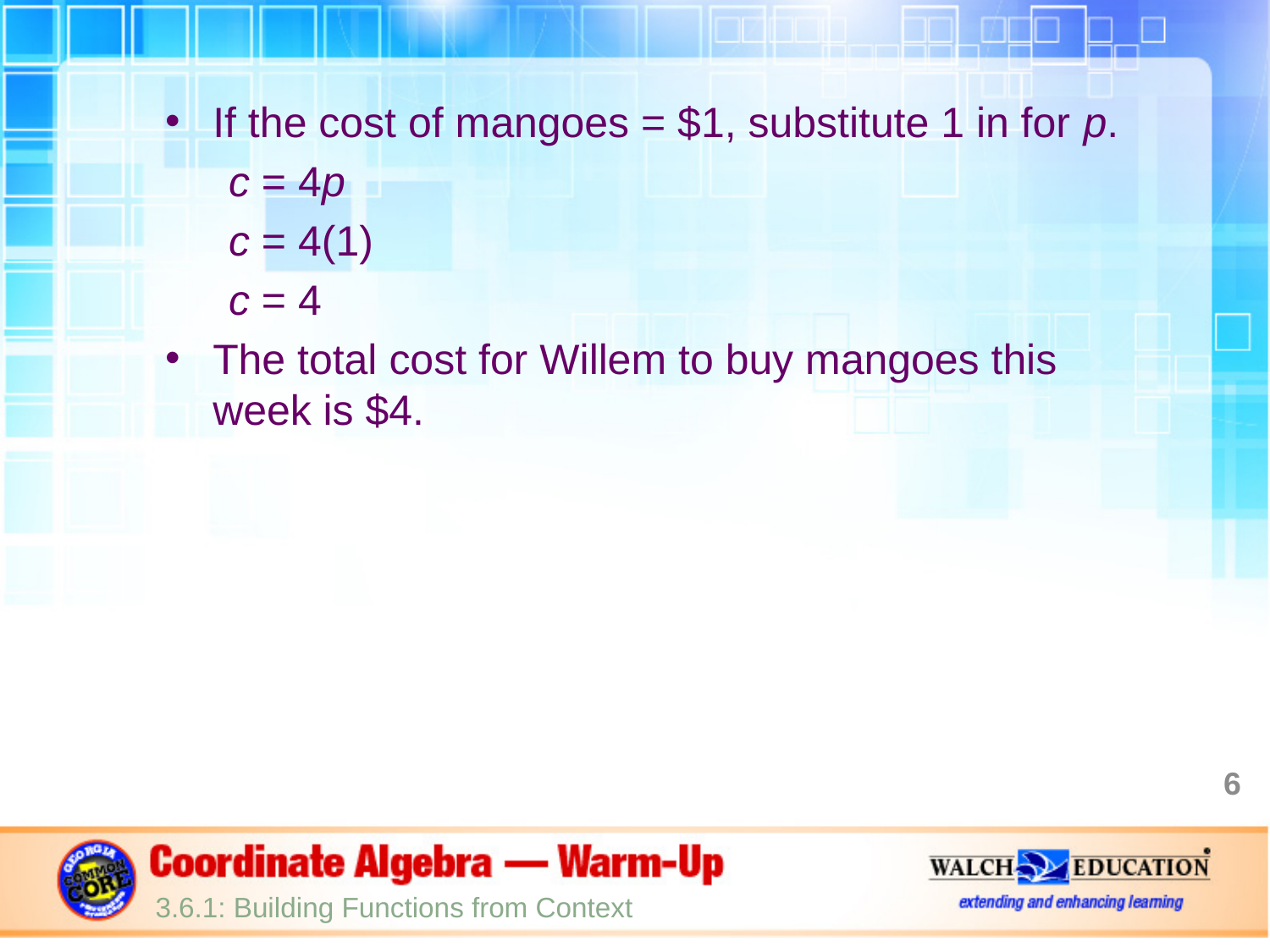

If the cost of mangoes = $1, substitute 1 in for p.
c = 4p
c = 4(1)
c = 4
The total cost for Willem to buy mangoes this week is $4.

6
3.6.1: Building Functions from Context